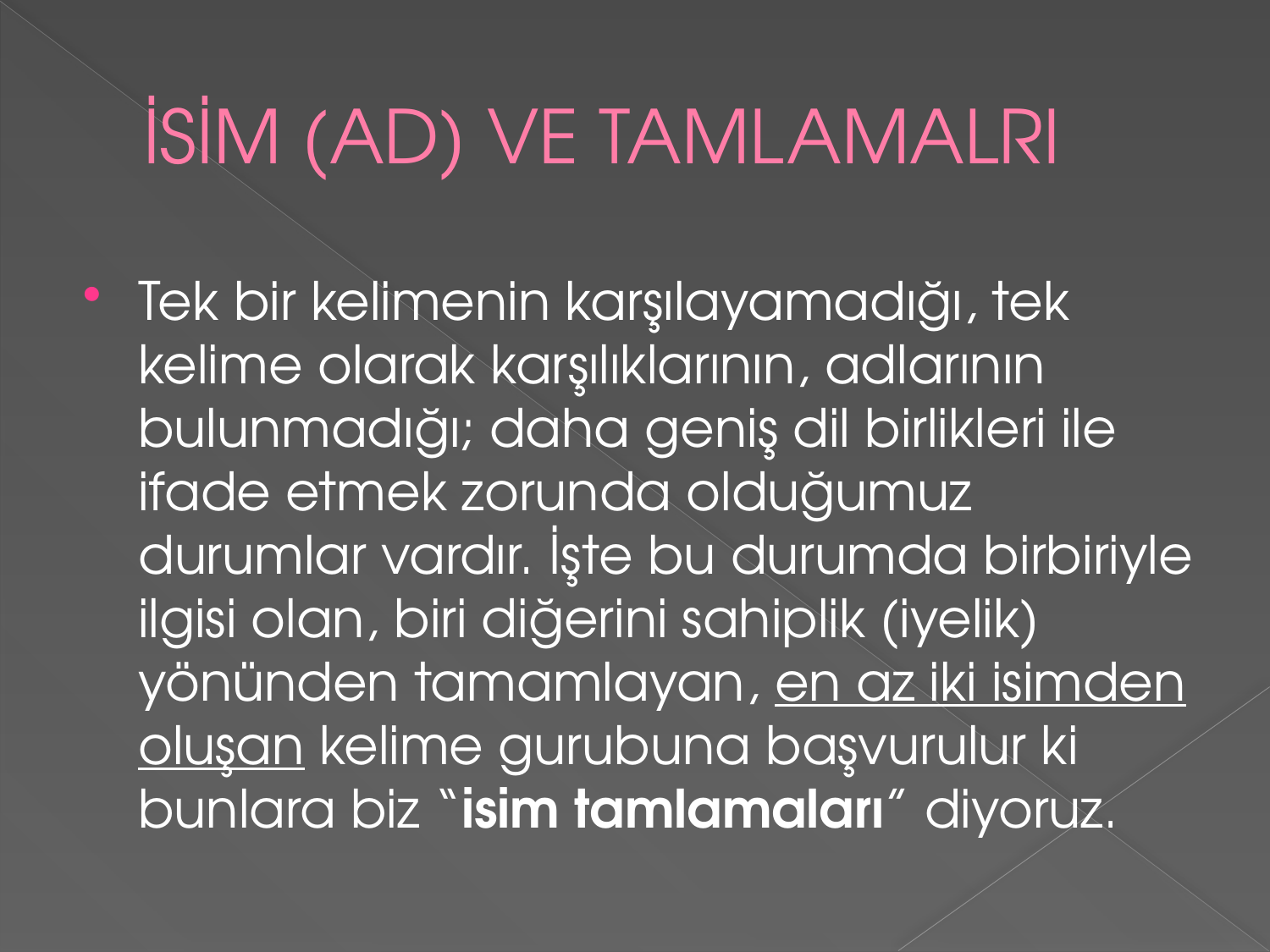

# İSİM (AD) VE TAMLAMALRI
Tek bir kelimenin karşılayamadığı, tek kelime olarak karşılıklarının, adlarının bulunmadığı; daha geniş dil birlikleri ile ifade etmek zorunda olduğumuz durumlar vardır. İşte bu durumda birbiriyle ilgisi olan, biri diğerini sahiplik (iyelik) yönünden tamamlayan, en az iki isimden oluşan kelime gurubuna başvurulur ki bunlara biz “isim tamlamaları” diyoruz.